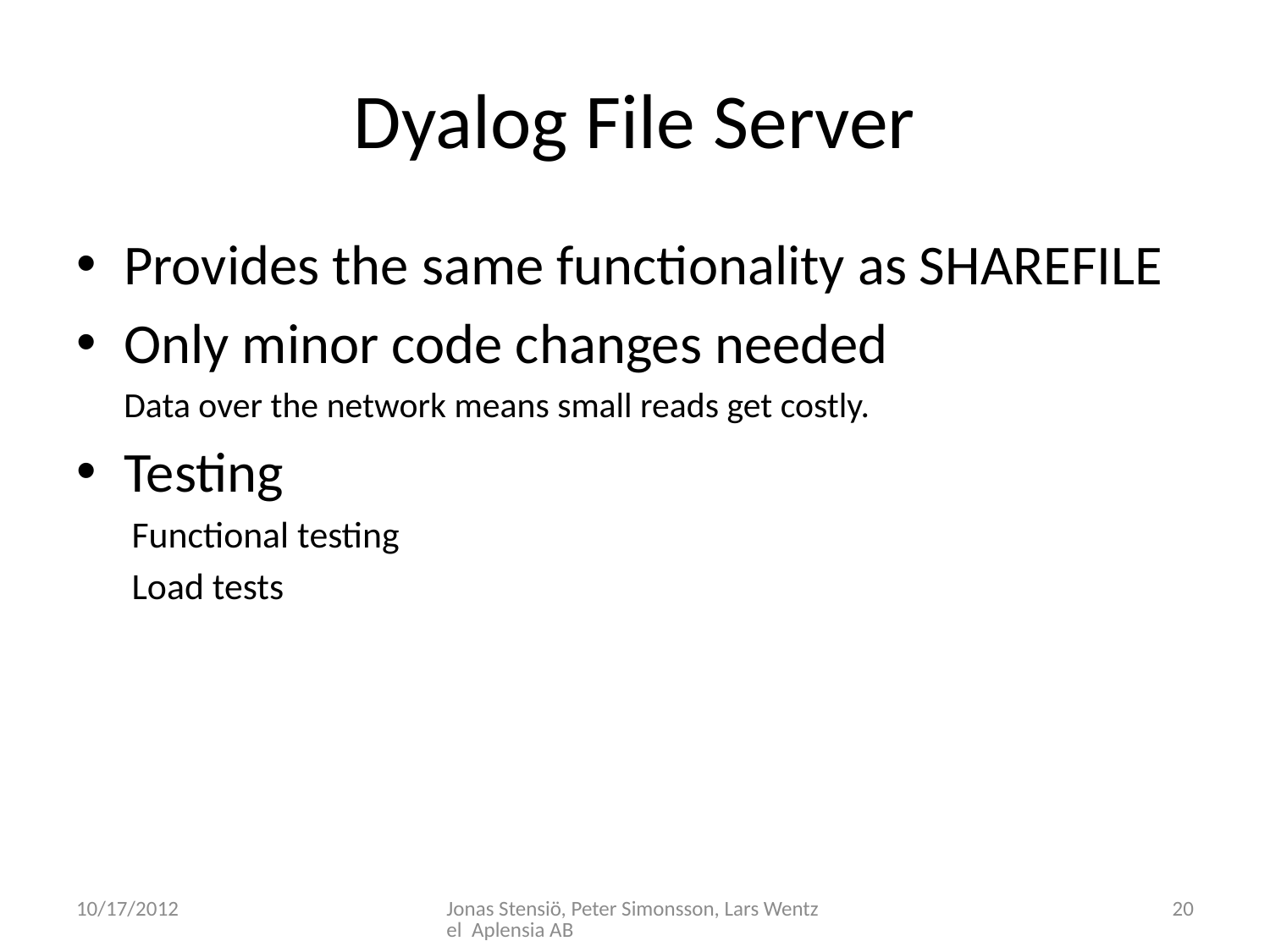

# Dyalog File Server
Provides the same functionality as SHAREFILE
Only minor code changes needed
	Data over the network means small reads get costly.
Testing
Functional testing
Load tests

10/17/2012
Jonas Stensiö, Peter Simonsson, Lars Wentzel  Aplensia AB
20